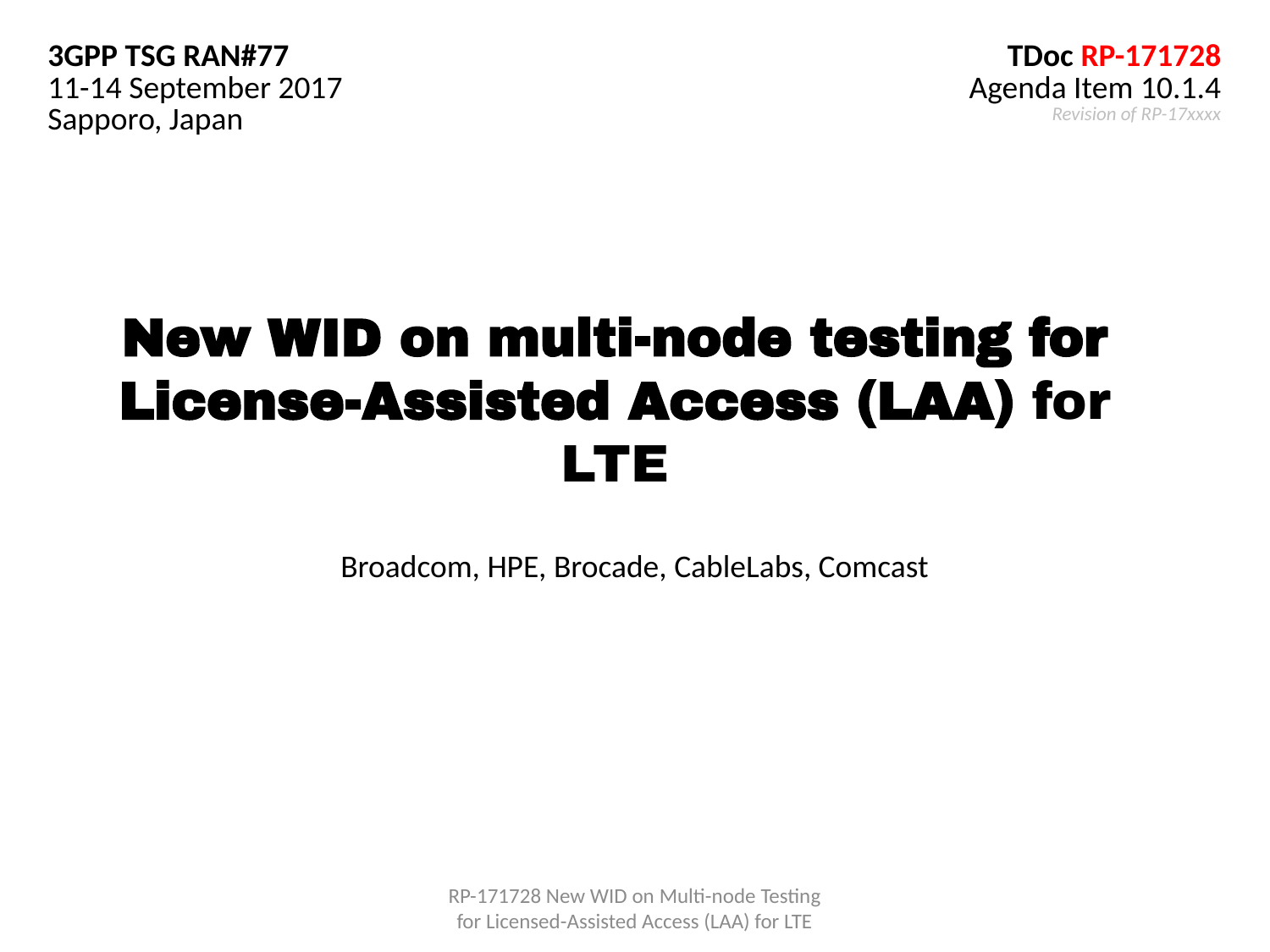

| 3GPP TSG RAN#77 11-14 September 2017 Sapporo, Japan | TDoc RP-171728 Agenda Item 10.1.4 Revision of RP-17xxxx |
| --- | --- |
# New WID on multi-node testing for License-Assisted Access (LAA) for LTE
Broadcom, HPE, Brocade, CableLabs, Comcast
RP-171728 New WID on Multi-node Testing for Licensed-Assisted Access (LAA) for LTE